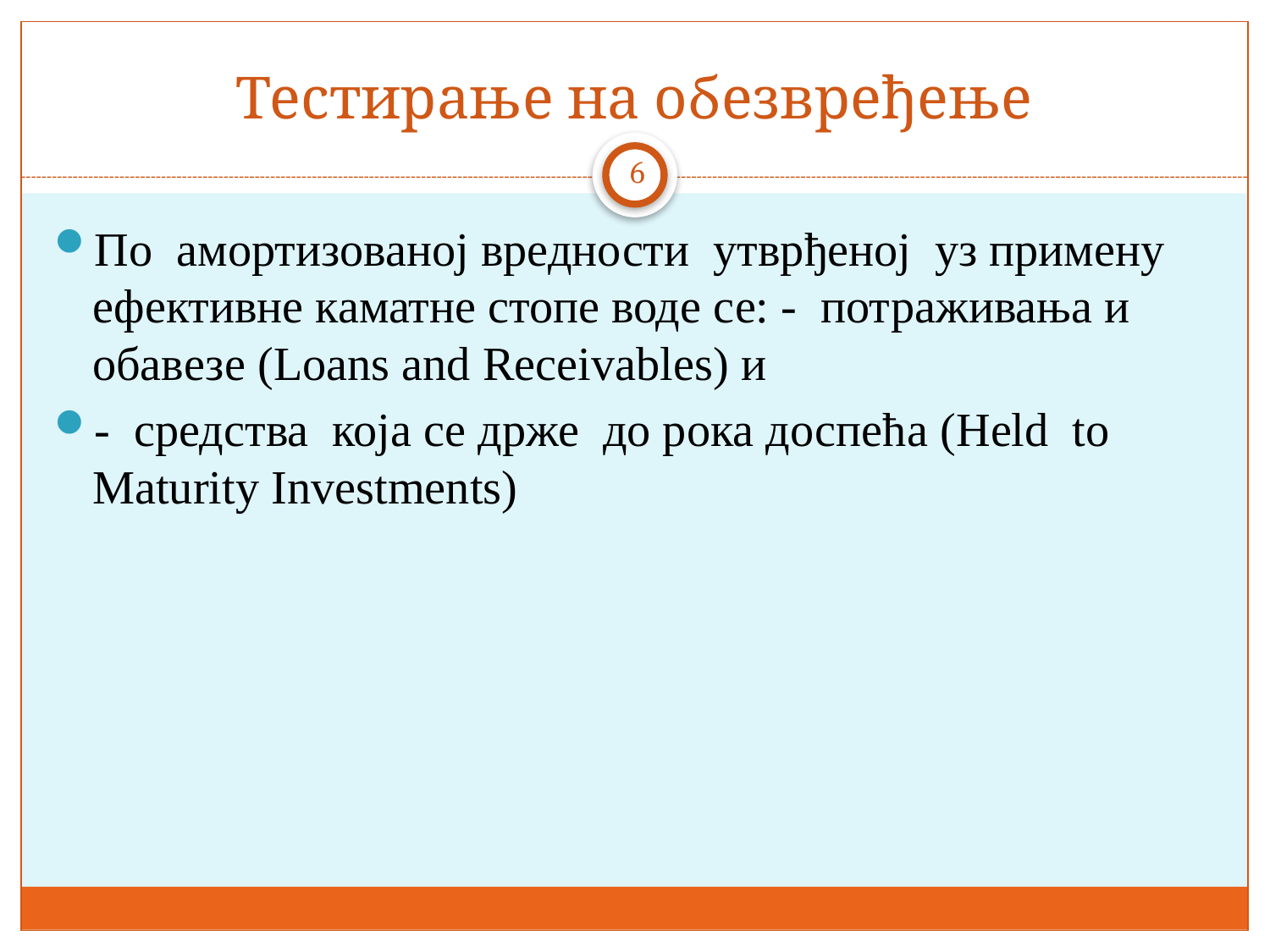

# Тестирање на обезвређење
6
По  амортизованој вредности  утврђеној  уз примену ефективне каматне стопе воде се: -  потраживања и обавезе (Loans and Receivables) и
-  средства  која се држе  до рока доспећа (Held  to Maturity Investments)